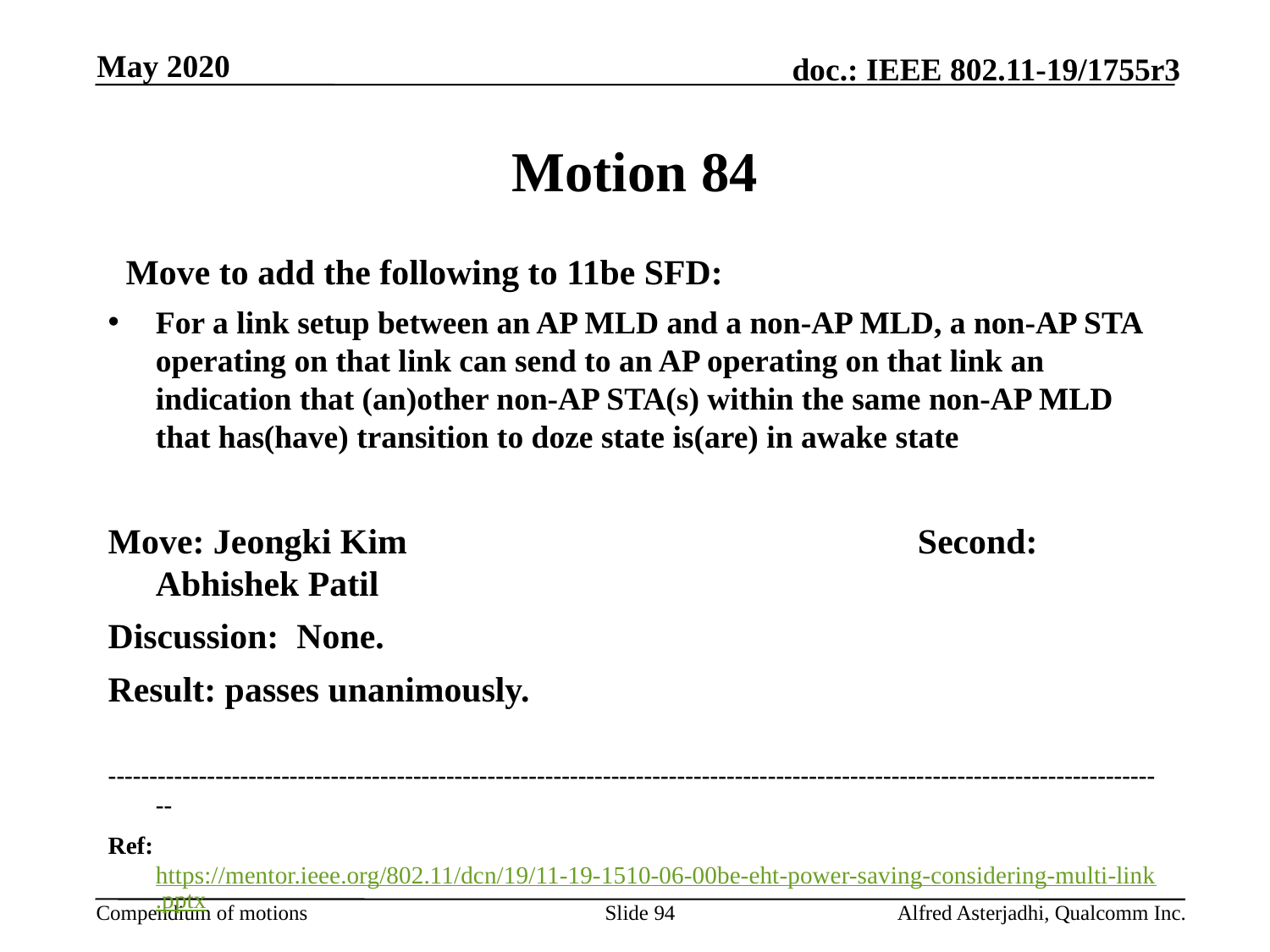

May 2020
# Motion 84
  Move to add the following to 11be SFD:
For a link setup between an AP MLD and a non-AP MLD, a non-AP STA operating on that link can send to an AP operating on that link an indication that (an)other non-AP STA(s) within the same non-AP MLD that has(have) transition to doze state is(are) in awake state

Move: Jeongki Kim					Second: Abhishek Patil
Discussion:  None.
Result: passes unanimously.

---------------------------------------------------------------------------------------------------------------------------------
Ref: https://mentor.ieee.org/802.11/dcn/19/11-19-1510-06-00be-eht-power-saving-considering-multi-link.pptx

Slide 94
Alfred Asterjadhi, Qualcomm Inc.